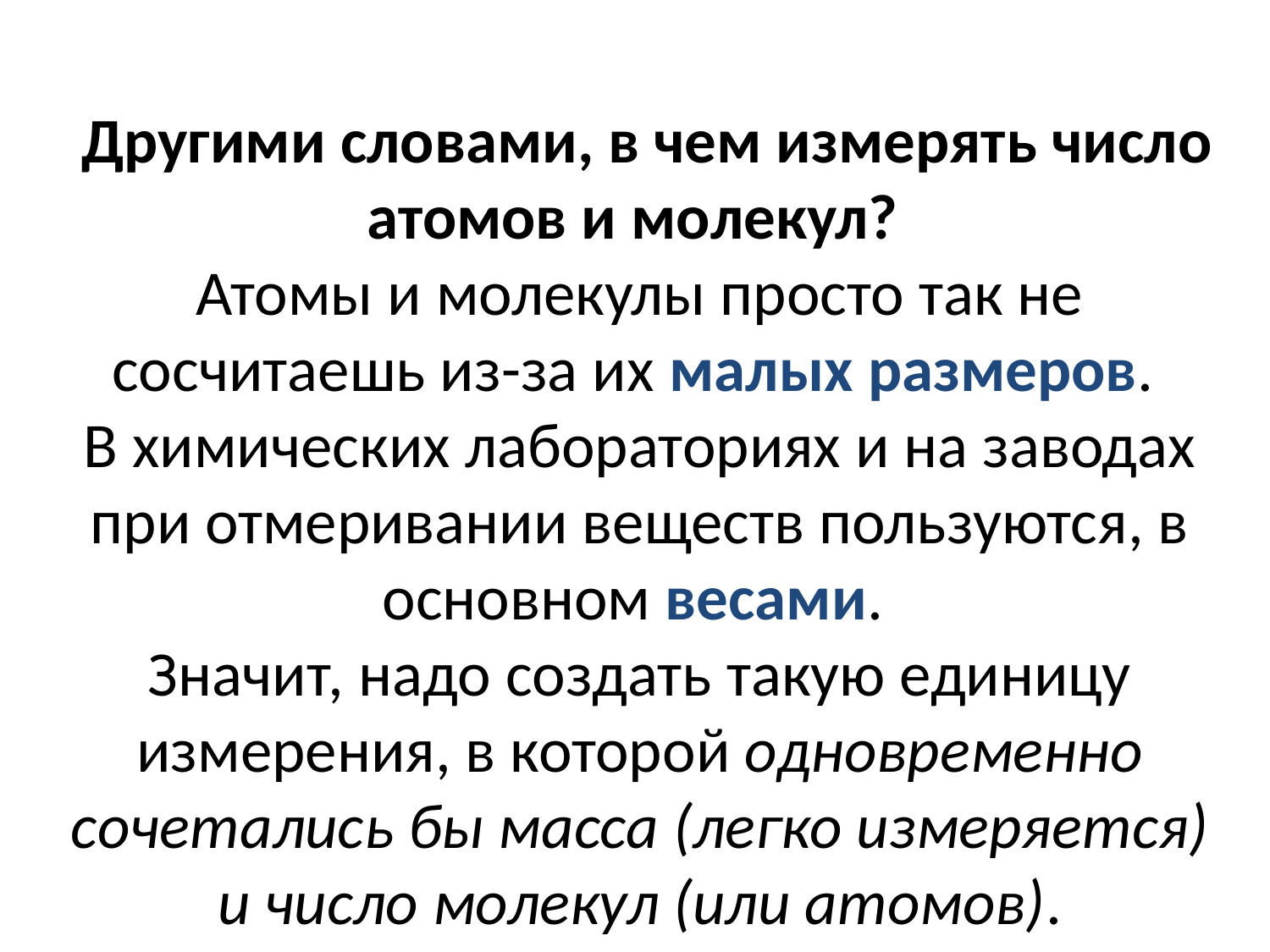

# Другими словами, в чем измерять число атомов и молекул? Атомы и молекулы просто так не сосчитаешь из-за их малых размеров. В химических лабораториях и на заводах при отмеривании веществ пользуются, в основном весами. Значит, надо создать такую единицу измерения, в которой одновременно сочетались бы масса (легко измеряется) и число молекул (или атомов).